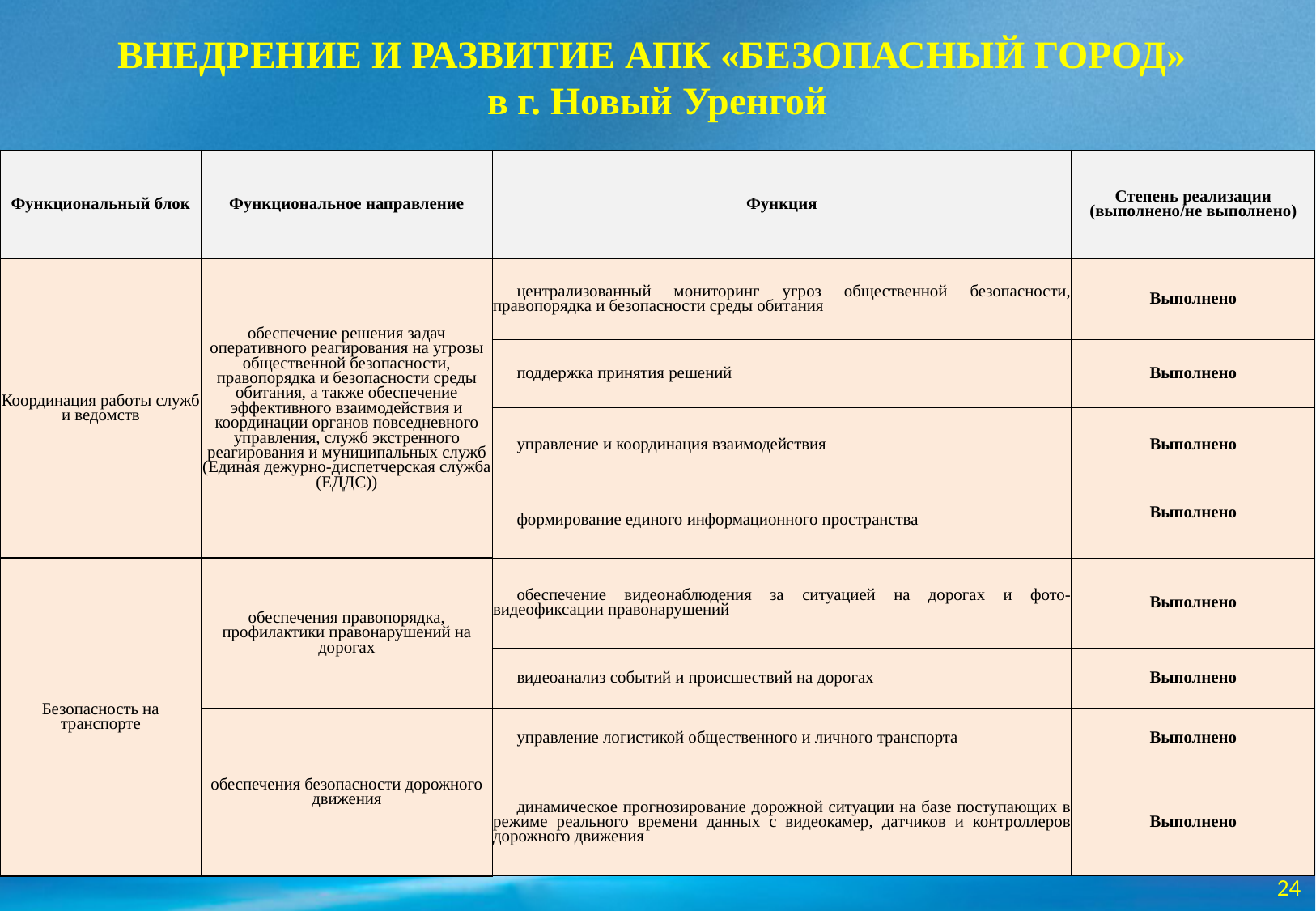

# ВНЕДРЕНИЕ И РАЗВИТИЕ АПК «БЕЗОПАСНЫЙ ГОРОД» в г. Новый Уренгой
| Функциональный блок | Функциональное направление | Функция | Степень реализации (выполнено/не выполнено) |
| --- | --- | --- | --- |
| Координация работы служб и ведомств | обеспечение решения задач оперативного реагирования на угрозы общественной безопасности, правопорядка и безопасности среды обитания, а также обеспечение эффективного взаимодействия и координации органов повседневного управления, служб экстренного реагирования и муниципальных служб (Единая дежурно-диспетчерская служба (ЕДДС)) | централизованный мониторинг угроз общественной безопасности, правопорядка и безопасности среды обитания | Выполнено |
|  |  | поддержка принятия решений | Выполнено |
|  |  | управление и координация взаимодействия | Выполнено |
|  |  | формирование единого информационного пространства | Выполнено |
| Безопасность на транспорте | обеспечения правопорядка, профилактики правонарушений на дорогах | обеспечение видеонаблюдения за ситуацией на дорогах и фото- видеофиксации правонарушений | Выполнено |
|  |  | видеоанализ событий и происшествий на дорогах | Выполнено |
|  | обеспечения безопасности дорожного движения | управление логистикой общественного и личного транспорта | Выполнено |
|  |  | динамическое прогнозирование дорожной ситуации на базе поступающих в режиме реального времени данных с видеокамер, датчиков и контроллеров дорожного движения | Выполнено |
24